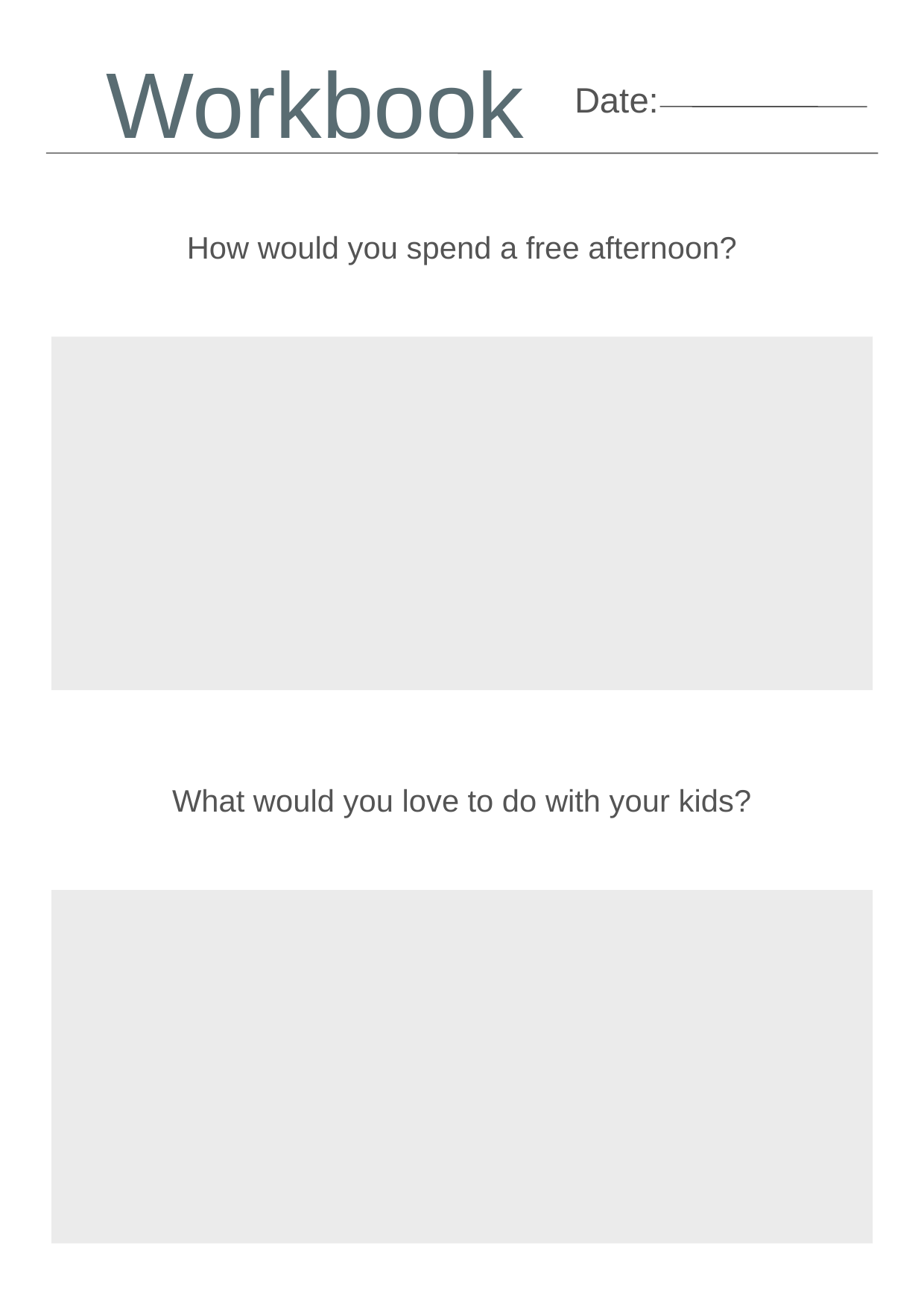

Workbook
Date:

How would you spend a free afternoon?

What would you love to do with your kids?